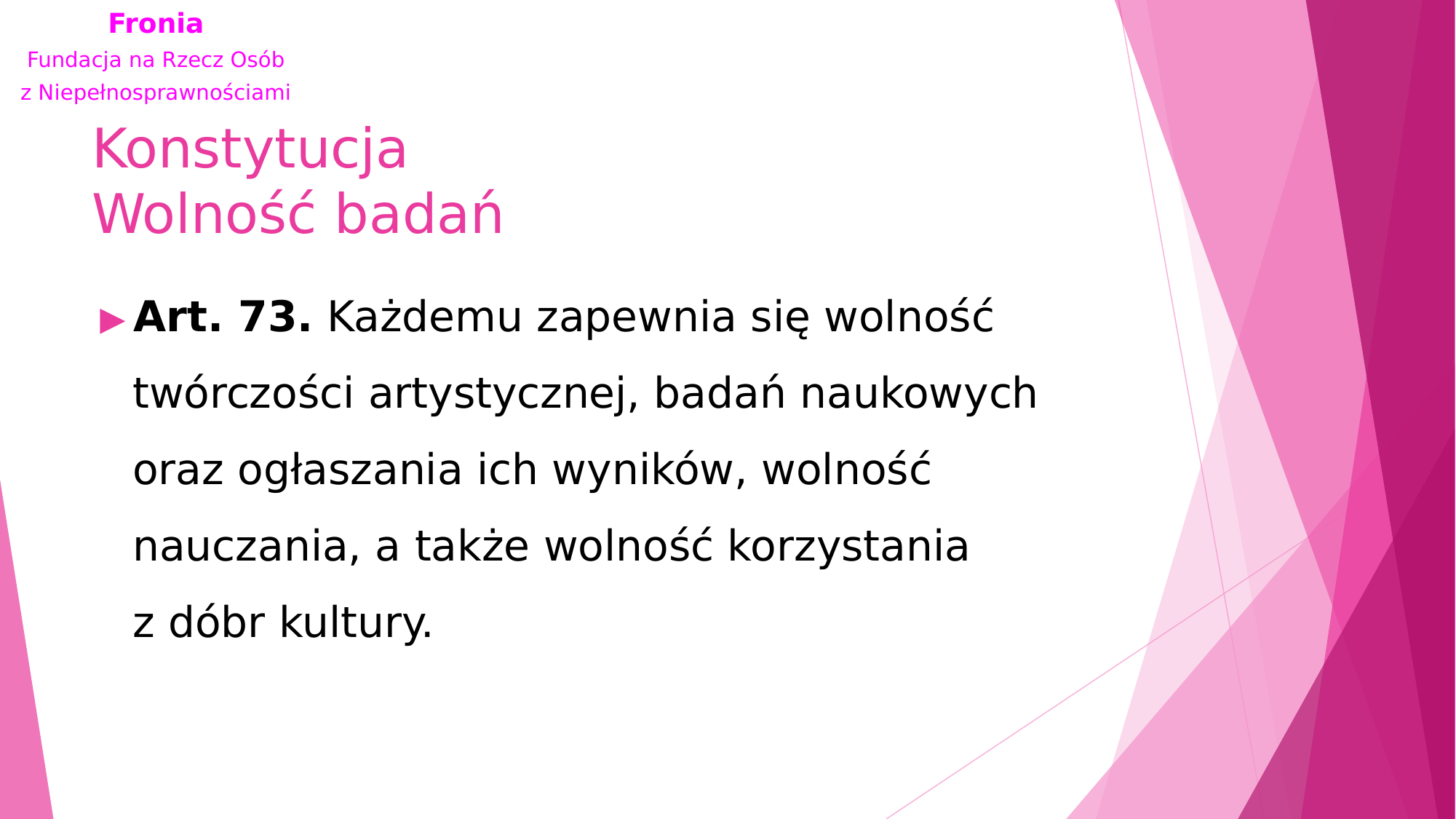

# Konstytucja Wolność badań
Art. 73. Każdemu zapewnia się wolność twórczości artystycznej, badań naukowych oraz ogłaszania ich wyników, wolność nauczania, a także wolność korzystania z dóbr kultury.